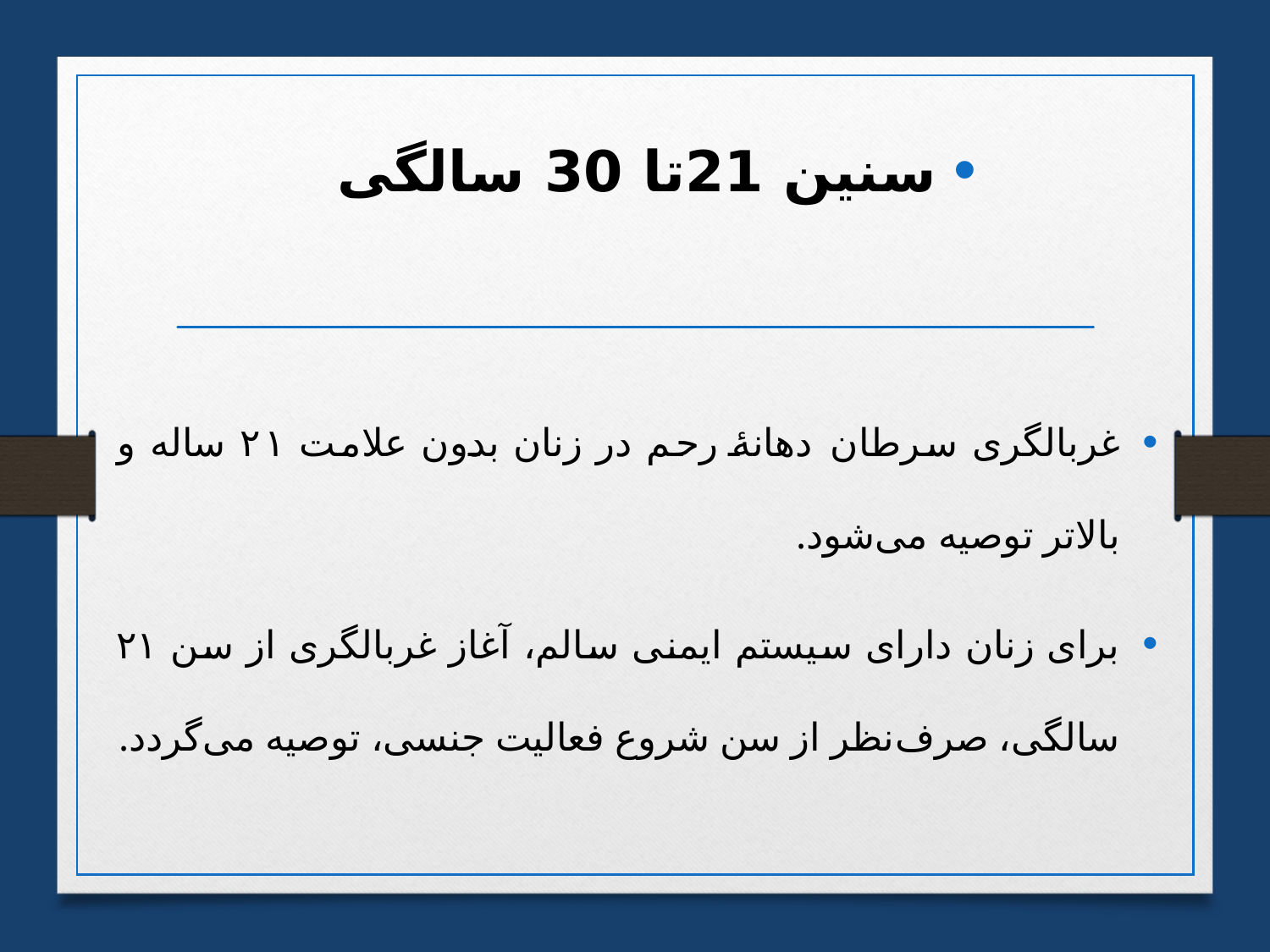

سنین 21تا 30 سالگی
غربالگری سرطان دهانهٔ رحم در زنان بدون علامت ۲۱ ساله و بالاتر توصیه می‌شود.
برای زنان دارای سیستم ایمنی سالم، آغاز غربالگری از سن ۲۱ سالگی، صرف‌نظر از سن شروع فعالیت جنسی، توصیه می‌گردد.